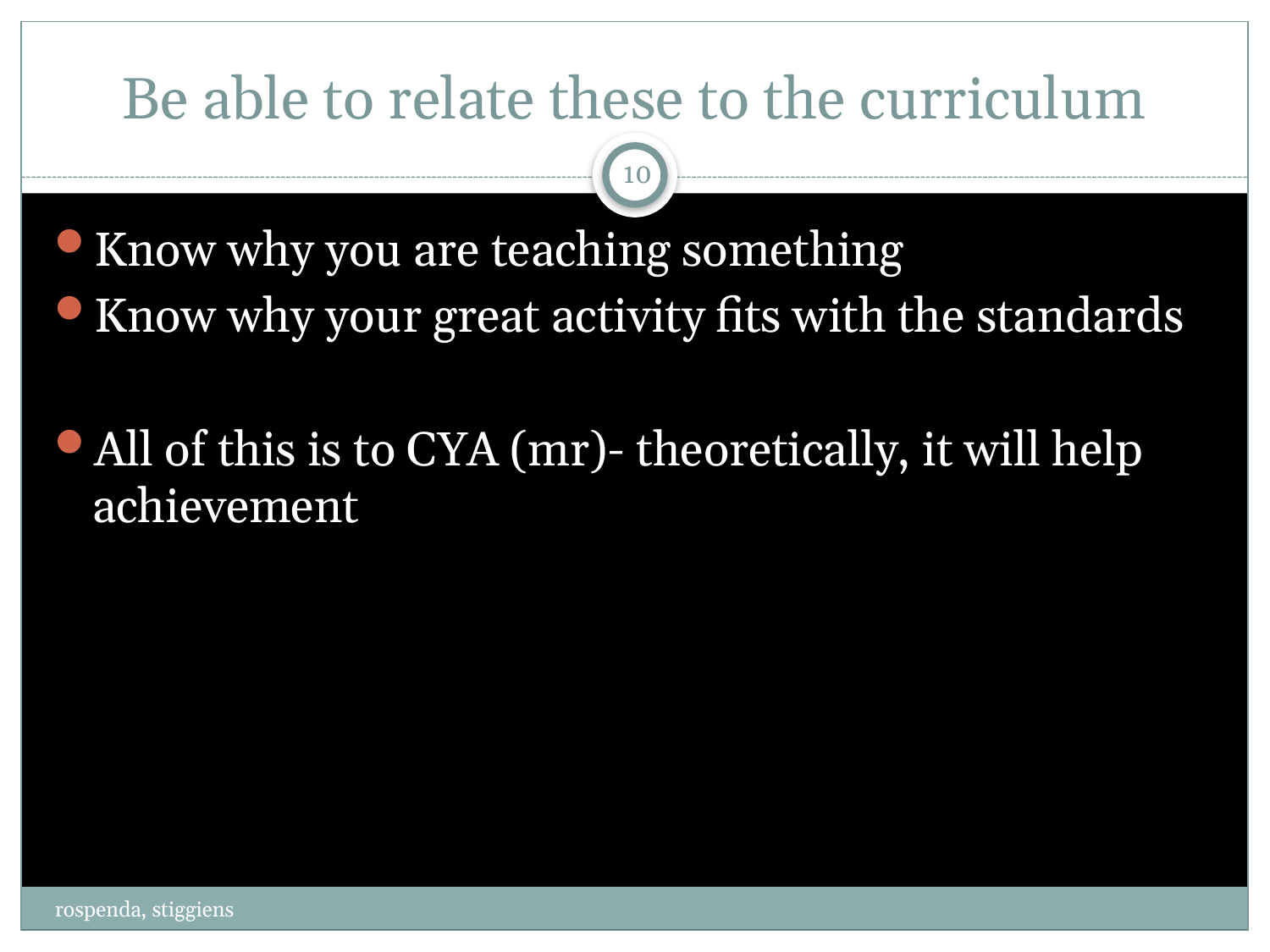

# Be able to relate these to the curriculum
10
Know why you are teaching something
Know why your great activity fits with the standards

All of this is to CYA (mr)- theoretically, it will help achievement

rospenda, stiggiens